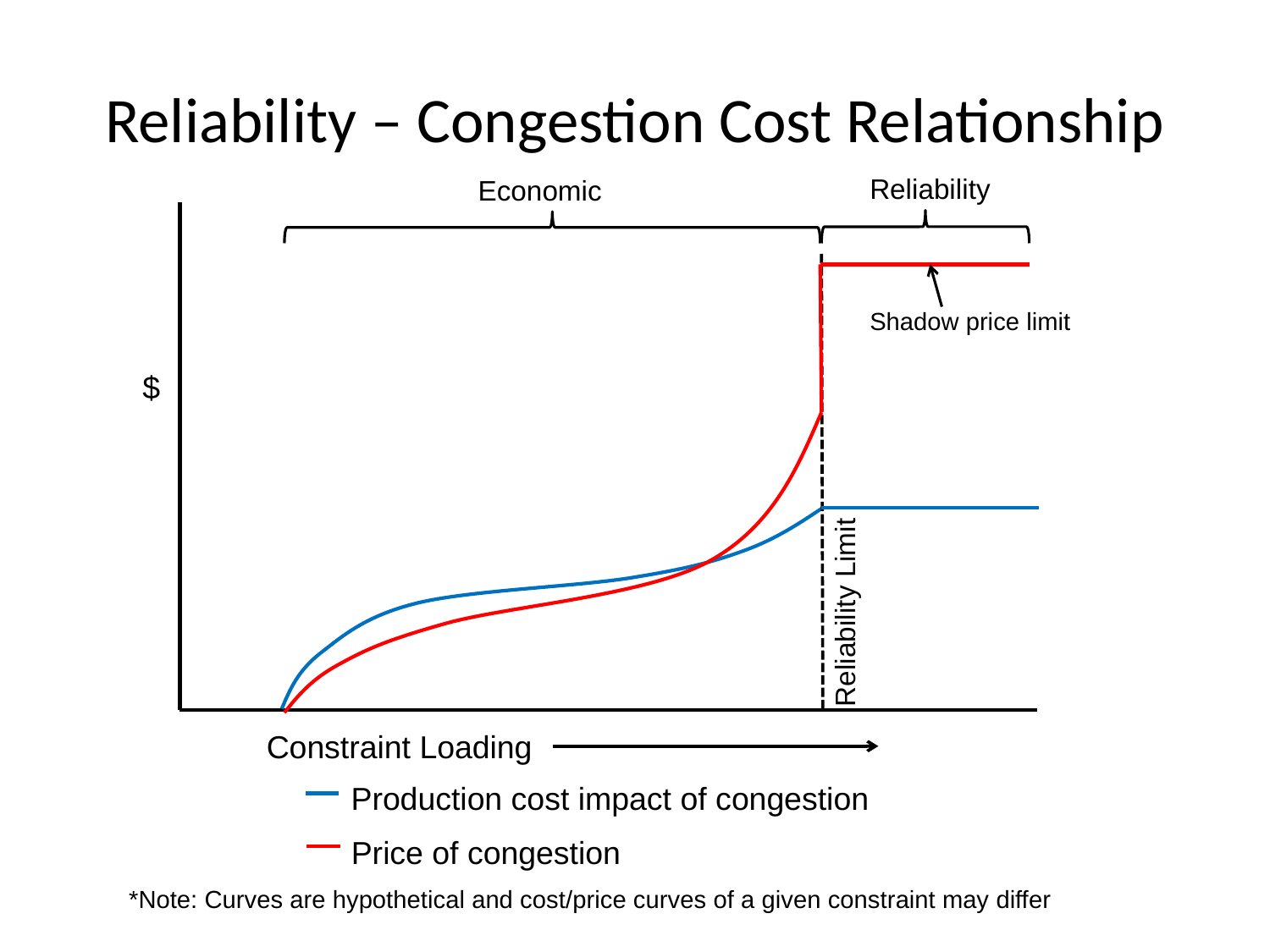

# Reliability – Congestion Cost Relationship

Reliability
Economic
Shadow price limit
$

Reliability Limit
Constraint Loading
Production cost impact of congestion
Price of congestion
*Note: Curves are hypothetical and cost/price curves of a given constraint may differ